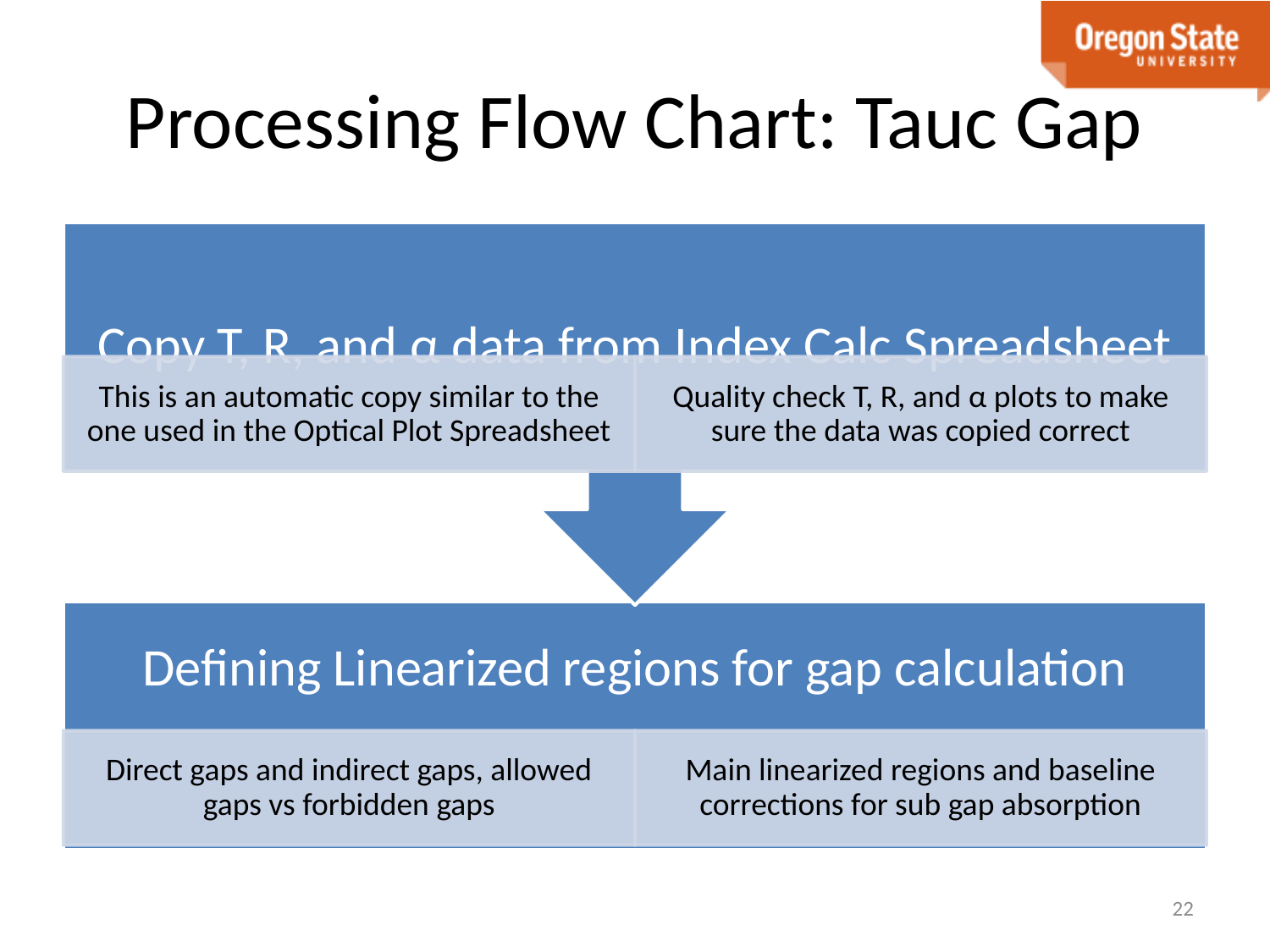

# Processing Flow Chart: Tauc Gap
Defining Linearized regions for gap calculation
Direct gaps and indirect gaps, allowed gaps vs forbidden gaps
Main linearized regions and baseline corrections for sub gap absorption
Copy T, R, and α data from Index Calc Spreadsheet
This is an automatic copy similar to the one used in the Optical Plot Spreadsheet
Quality check T, R, and α plots to make sure the data was copied correct
22